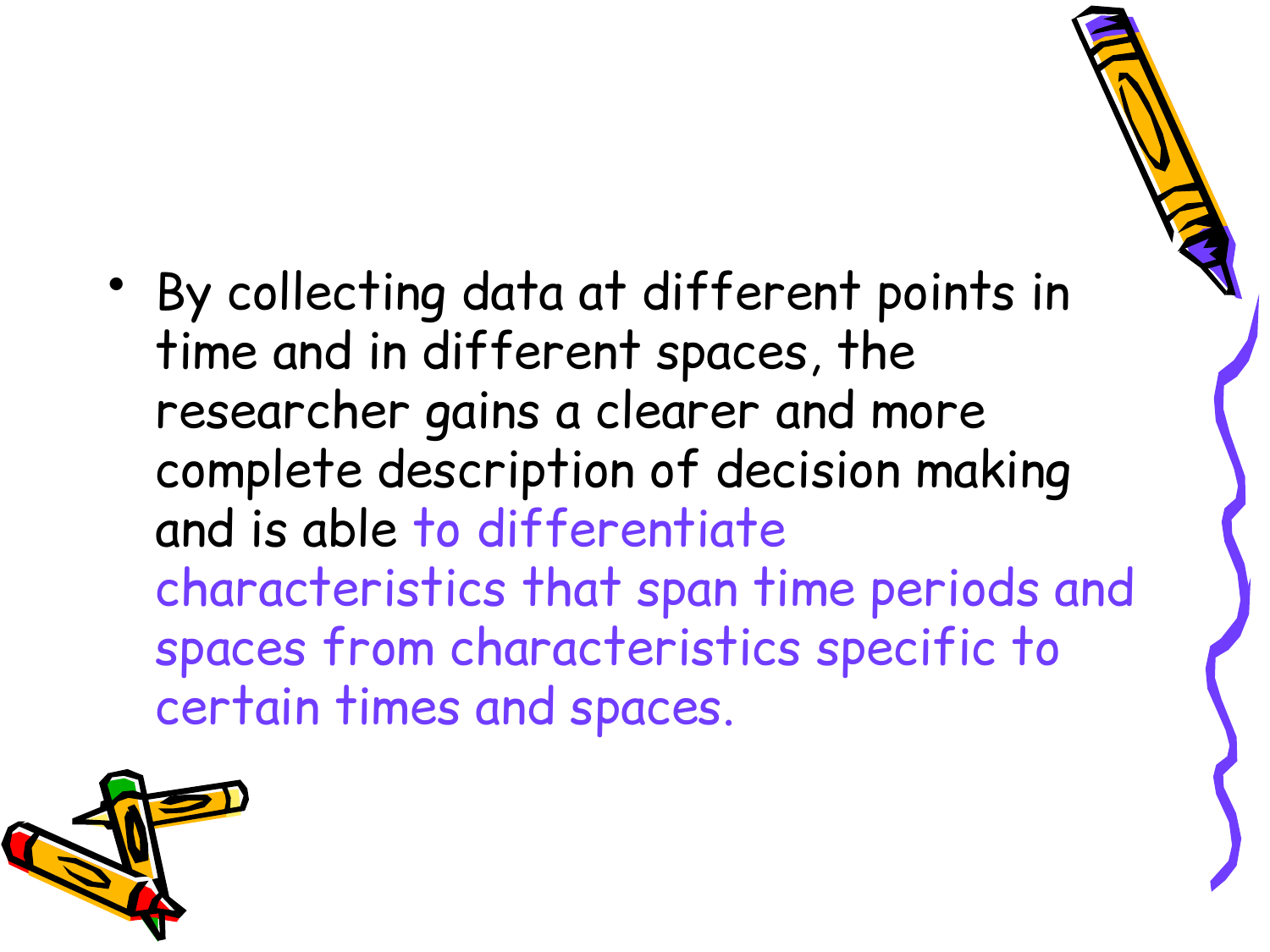

#
By collecting data at different points in time and in different spaces, the researcher gains a clearer and more complete description of decision making and is able to differentiate characteristics that span time periods and spaces from characteristics specific to certain times and spaces.